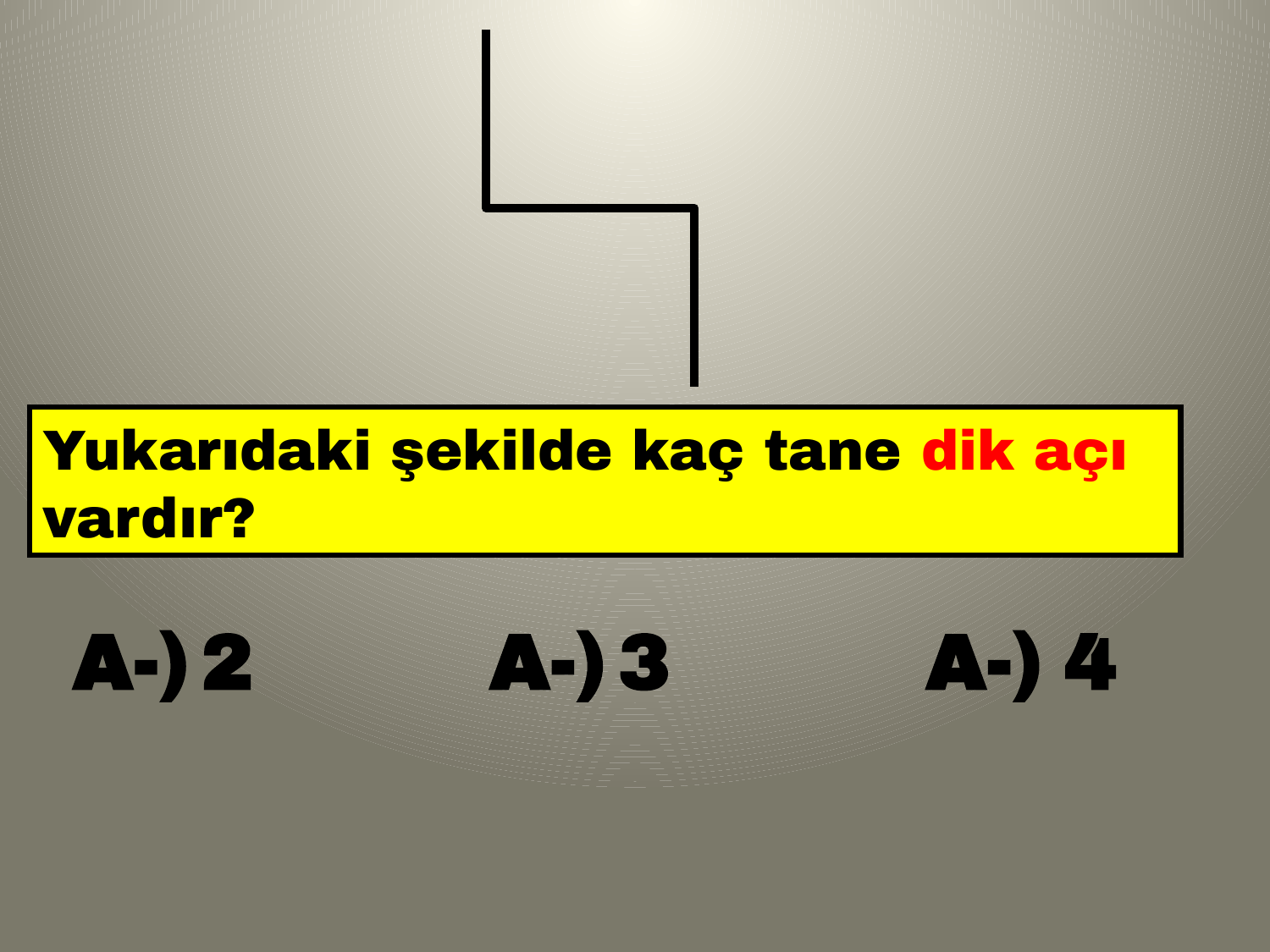

Yukarıdaki şekilde kaç tane dik açı
vardır?
A-)
2
A-)
3
A-)
4